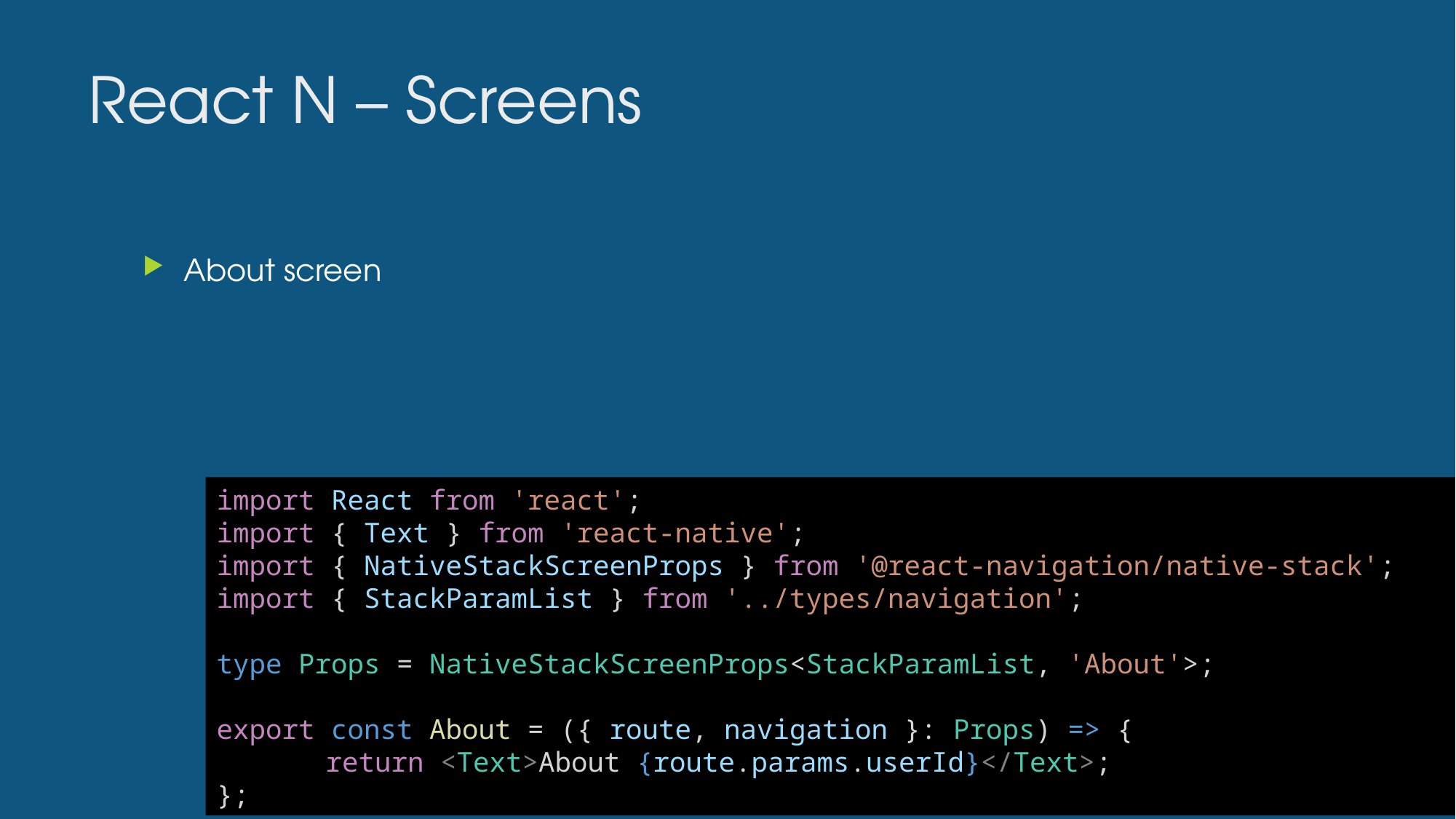

7
# React N – Screens
About screen
import React from 'react';
import { Text } from 'react-native';
import { NativeStackScreenProps } from '@react-navigation/native-stack';
import { StackParamList } from '../types/navigation';
type Props = NativeStackScreenProps<StackParamList, 'About'>;
export const About = ({ route, navigation }: Props) => {
	return <Text>About {route.params.userId}</Text>;
};